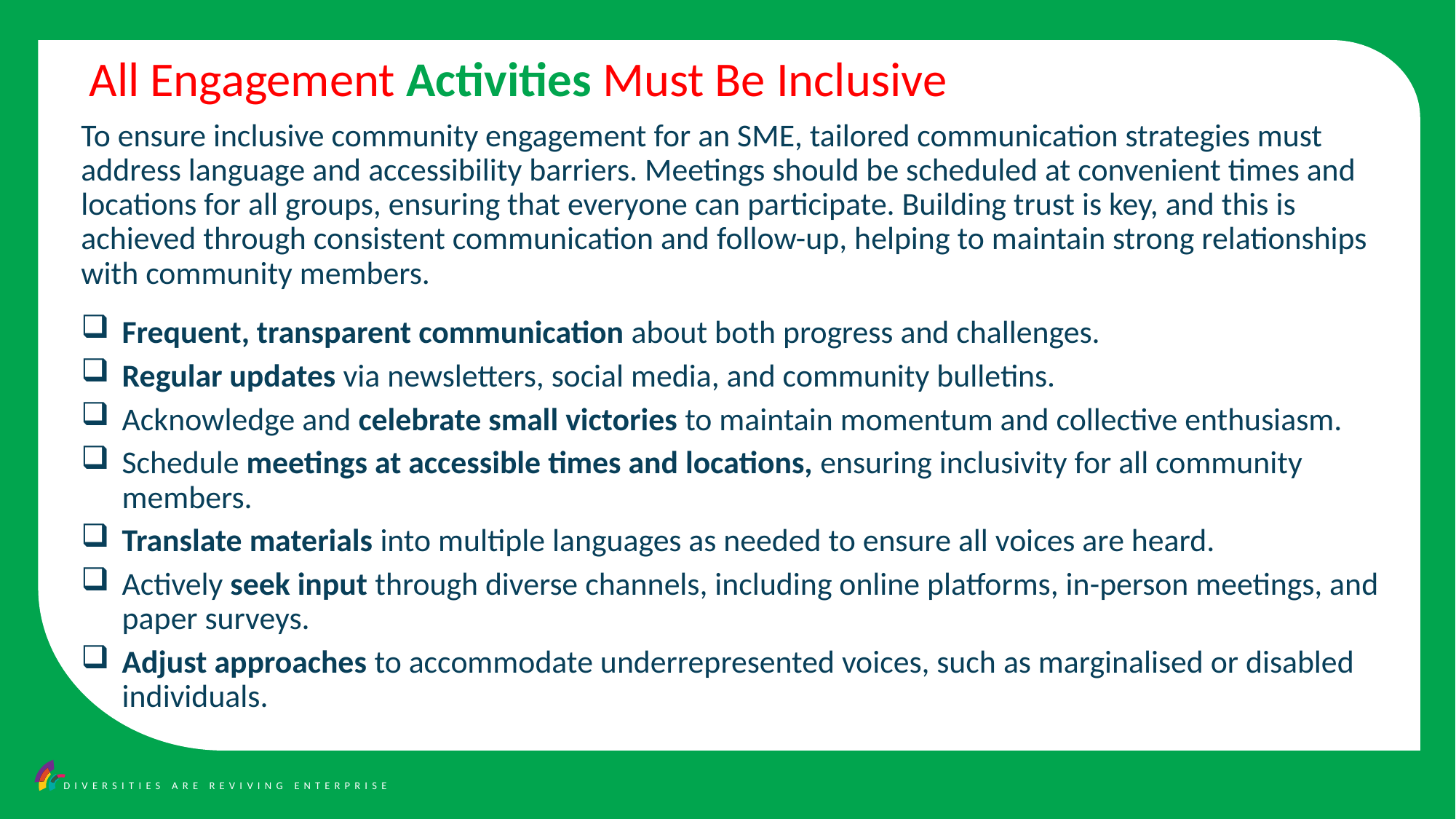

All Engagement Activities Must Be Inclusive
To ensure inclusive community engagement for an SME, tailored communication strategies must address language and accessibility barriers. Meetings should be scheduled at convenient times and locations for all groups, ensuring that everyone can participate. Building trust is key, and this is achieved through consistent communication and follow-up, helping to maintain strong relationships with community members.

Frequent, transparent communication about both progress and challenges.
Regular updates via newsletters, social media, and community bulletins.
Acknowledge and celebrate small victories to maintain momentum and collective enthusiasm.
Schedule meetings at accessible times and locations, ensuring inclusivity for all community members.
Translate materials into multiple languages as needed to ensure all voices are heard.
Actively seek input through diverse channels, including online platforms, in-person meetings, and paper surveys.
Adjust approaches to accommodate underrepresented voices, such as marginalised or disabled individuals.